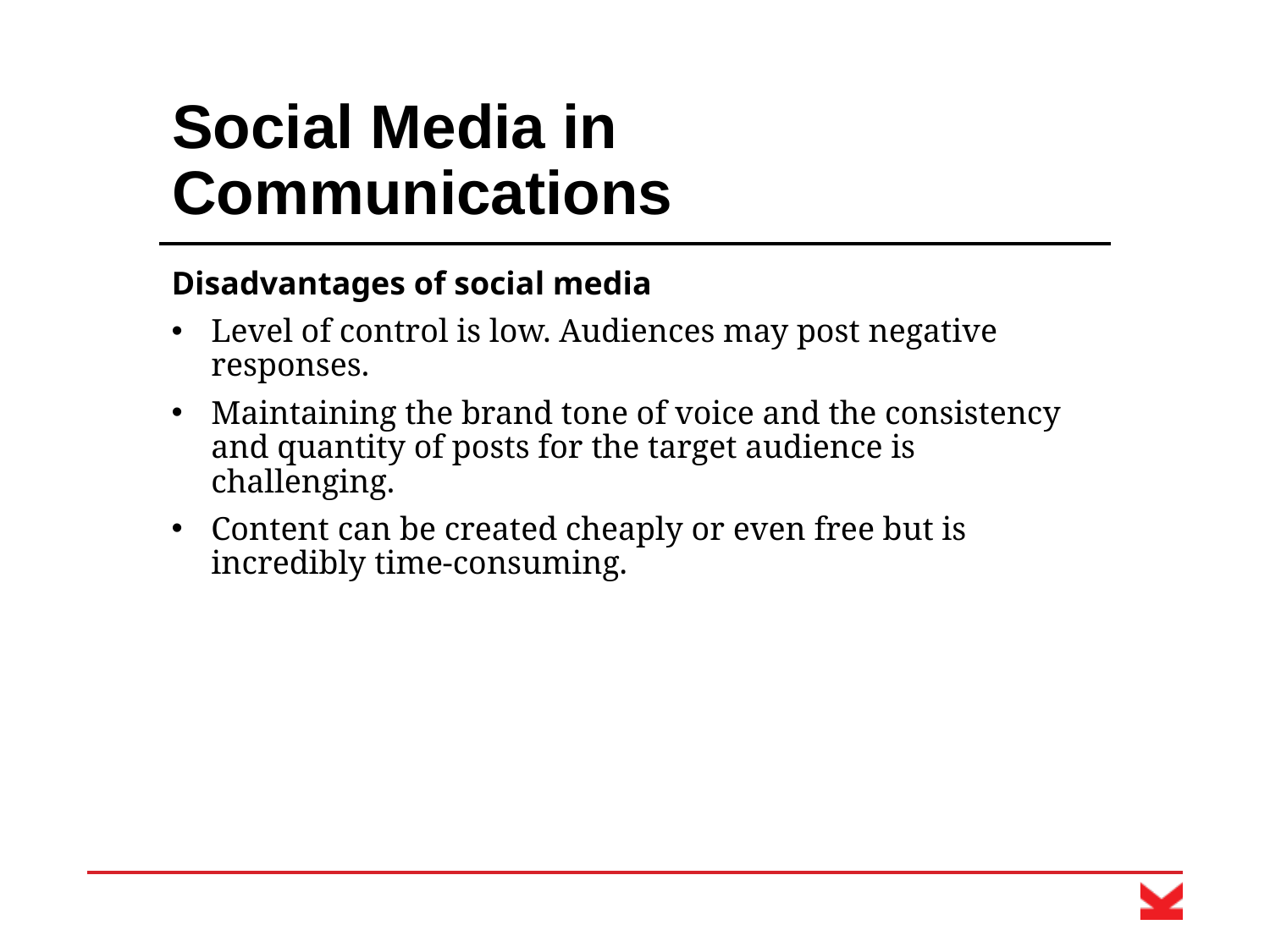

# Social Media in Communications
Disadvantages of social media
Level of control is low. Audiences may post negative responses.
Maintaining the brand tone of voice and the consistency and quantity of posts for the target audience is challenging.
Content can be created cheaply or even free but is incredibly time-consuming.